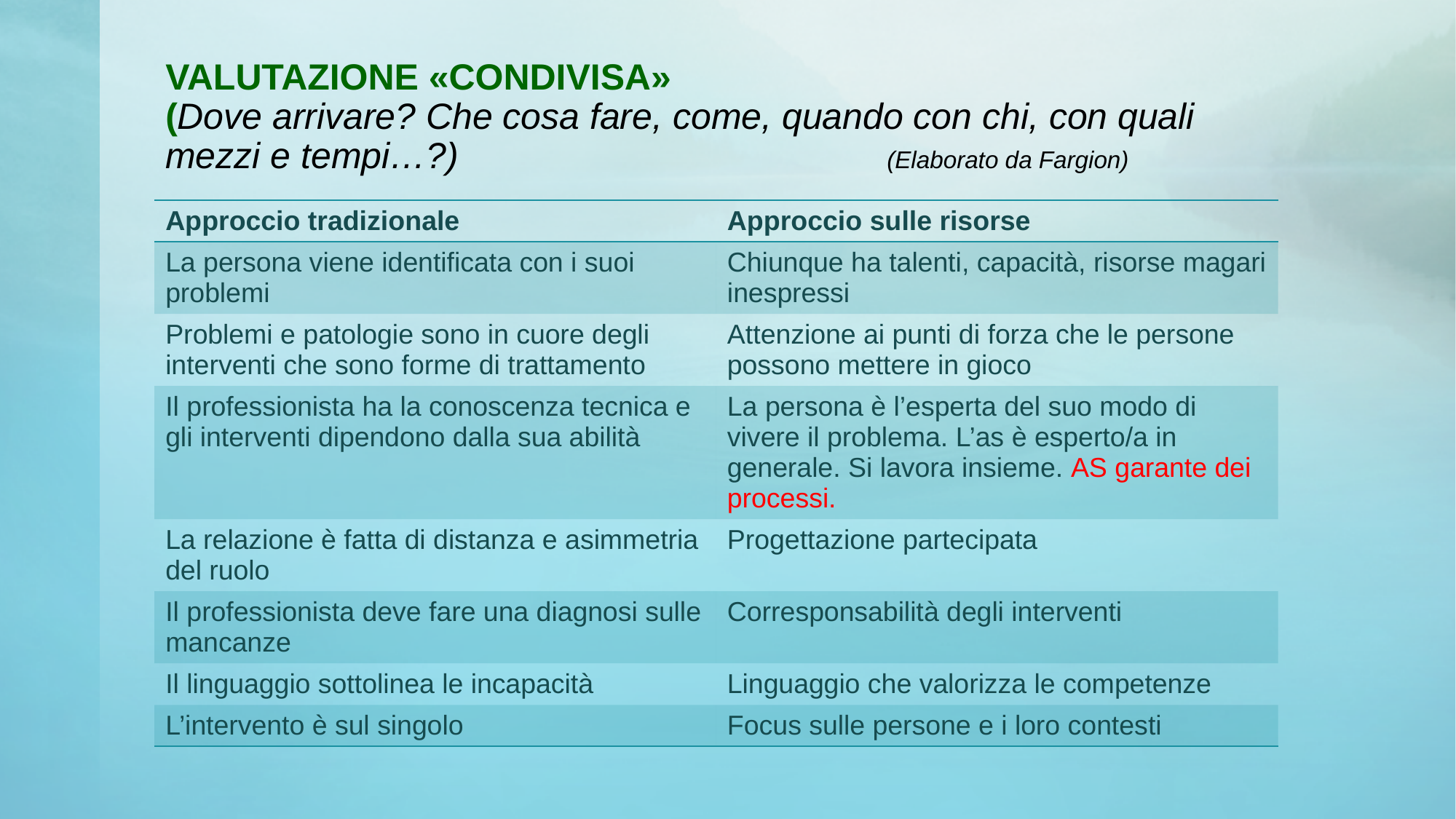

# VALUTAZIONE «CONDIVISA» (Dove arrivare? Che cosa fare, come, quando con chi, con quali mezzi e tempi…?)                                          (Elaborato da Fargion)
| Approccio tradizionale | Approccio sulle risorse |
| --- | --- |
| La persona viene identificata con i suoi problemi | Chiunque ha talenti, capacità, risorse magari inespressi |
| Problemi e patologie sono in cuore degli interventi che sono forme di trattamento | Attenzione ai punti di forza che le persone possono mettere in gioco |
| Il professionista ha la conoscenza tecnica e gli interventi dipendono dalla sua abilità | La persona è l’esperta del suo modo di vivere il problema. L’as è esperto/a in generale. Si lavora insieme. AS garante dei processi. |
| La relazione è fatta di distanza e asimmetria del ruolo | Progettazione partecipata |
| Il professionista deve fare una diagnosi sulle mancanze | Corresponsabilità degli interventi |
| Il linguaggio sottolinea le incapacità | Linguaggio che valorizza le competenze |
| L’intervento è sul singolo | Focus sulle persone e i loro contesti |